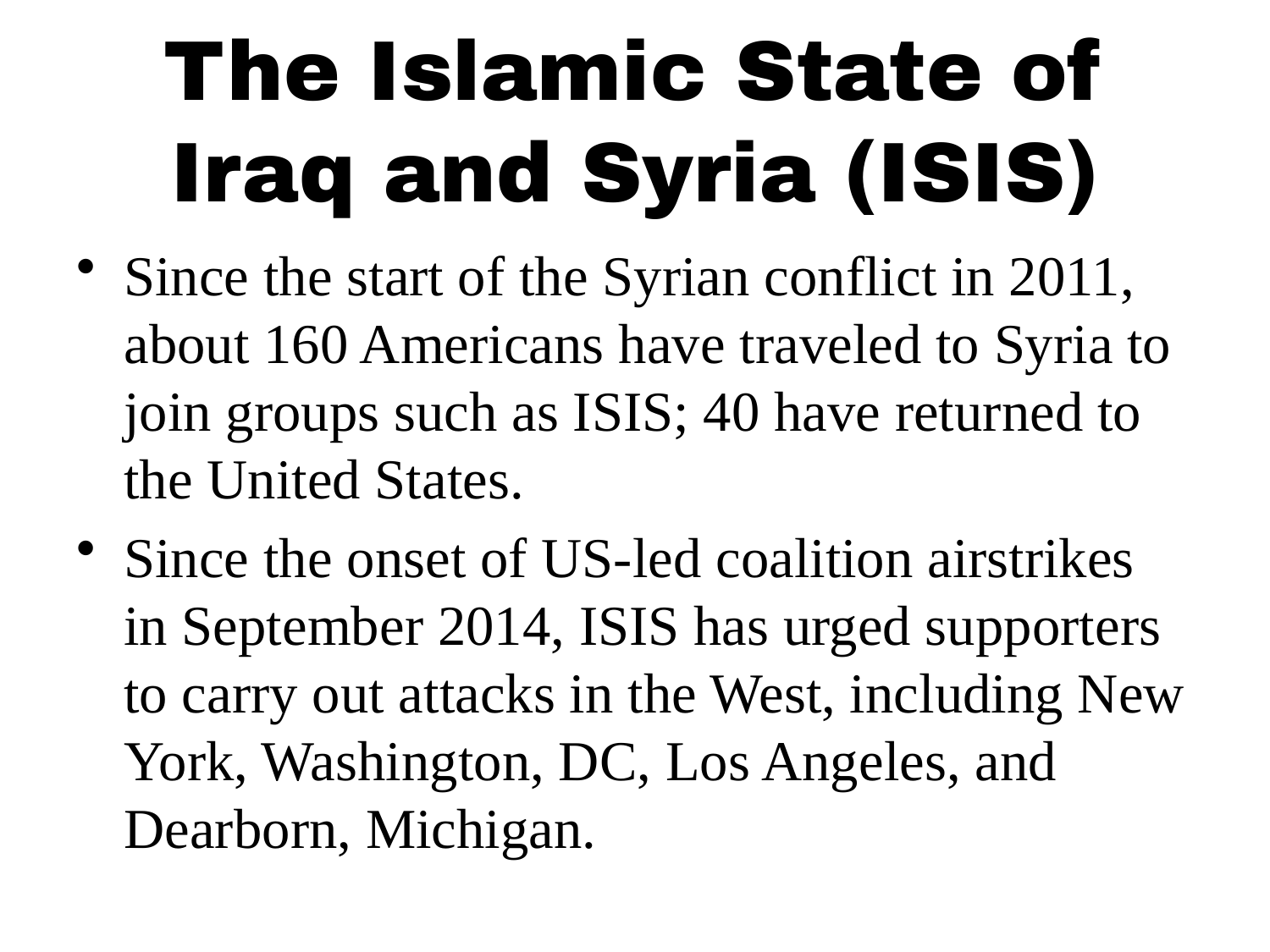

# The Islamic State of Iraq and Syria (ISIS)
Since the start of the Syrian conflict in 2011, about 160 Americans have traveled to Syria to join groups such as ISIS; 40 have returned to the United States.
Since the onset of US-led coalition airstrikes in September 2014, ISIS has urged supporters to carry out attacks in the West, including New York, Washington, DC, Los Angeles, and Dearborn, Michigan.